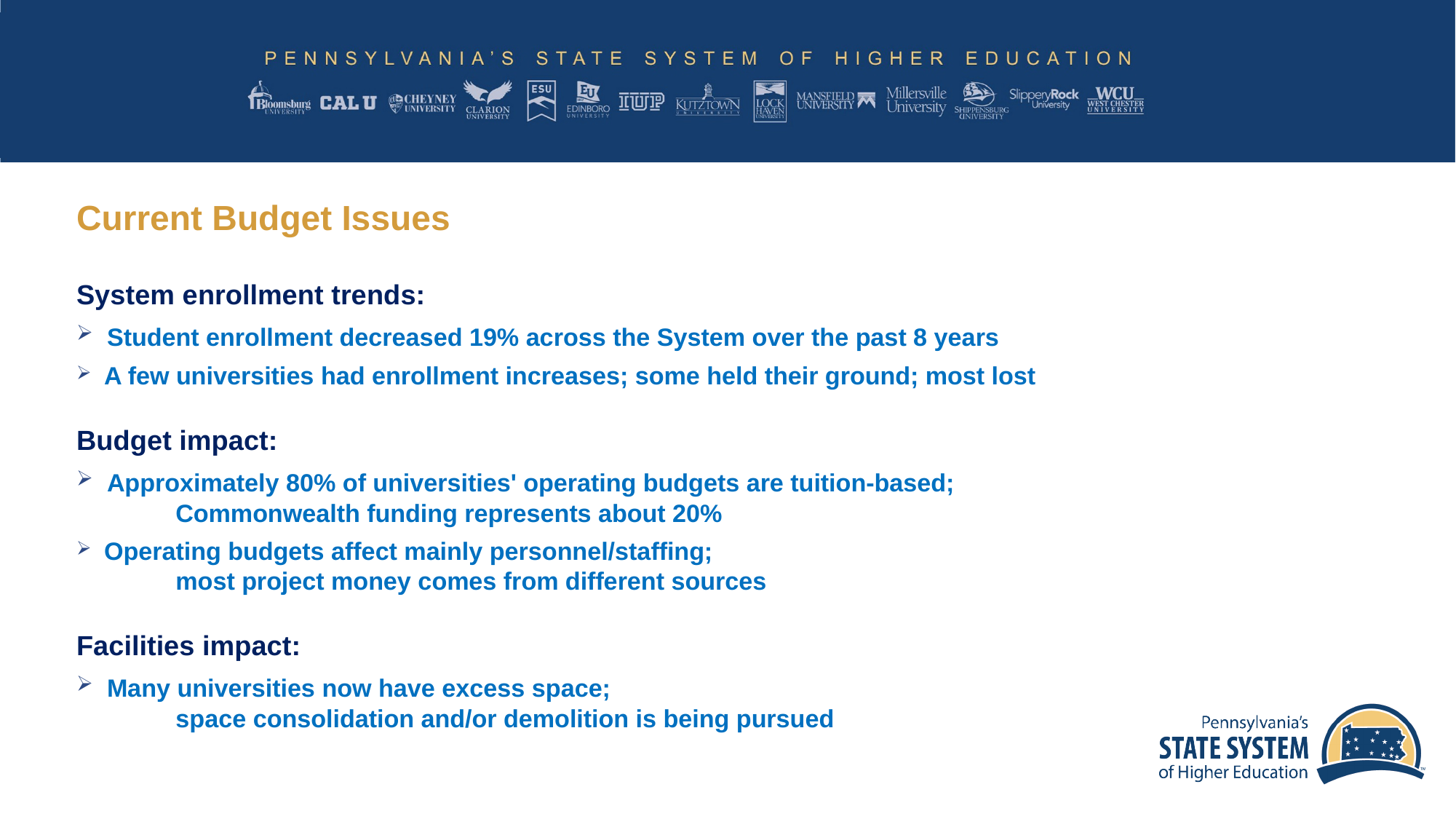

# Current Budget Issues
System enrollment trends:
  Student enrollment decreased 19% across the System over the past 8 years
  A few universities had enrollment increases; some held their ground; most lost

Budget impact:
  Approximately 80% of universities' operating budgets are tuition-based;
	Commonwealth funding represents about 20%
  Operating budgets affect mainly personnel/staffing;
	most project money comes from different sources

Facilities impact:
  Many universities now have excess space;
	space consolidation and/or demolition is being pursued